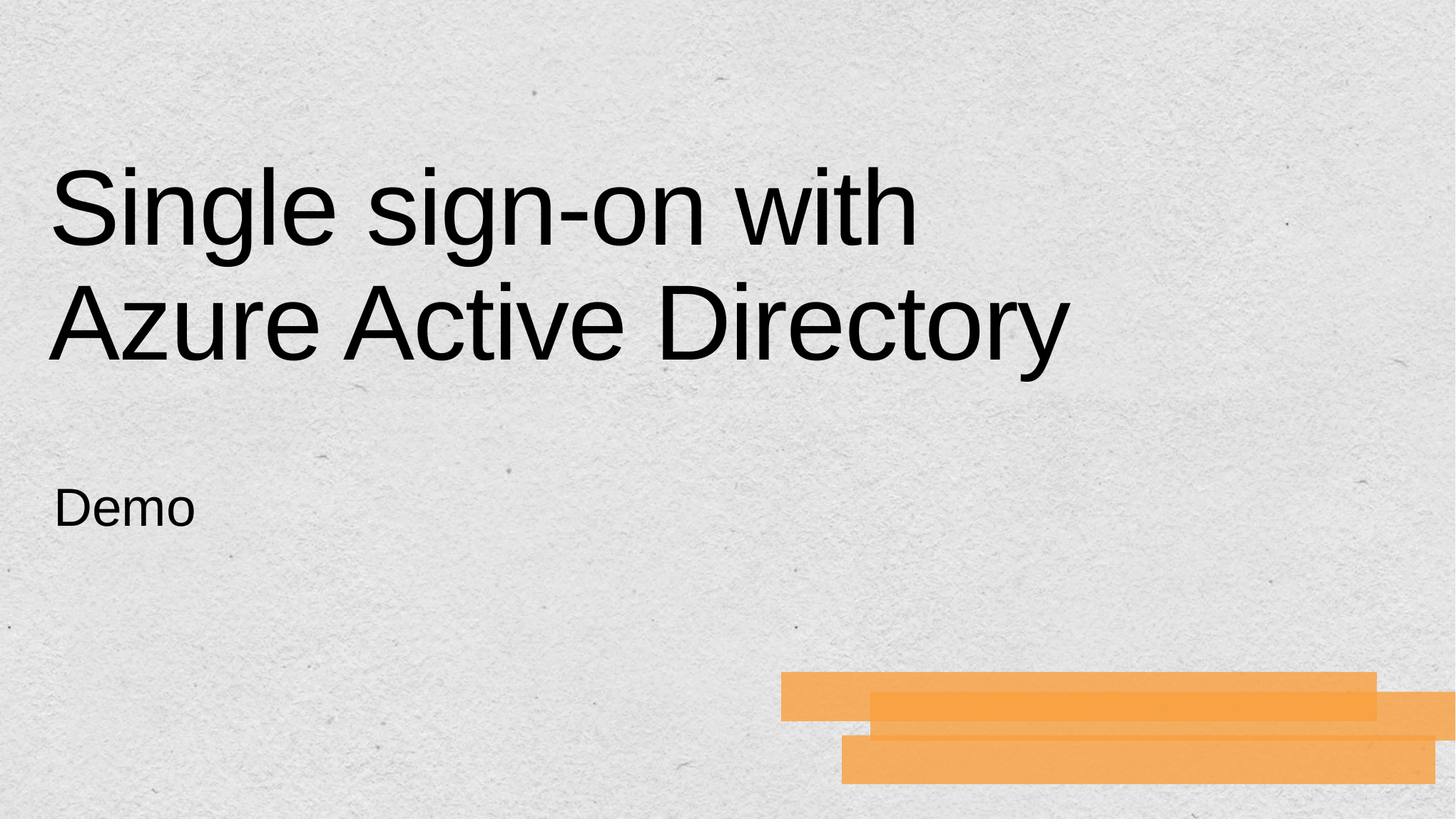

# Single sign-on with Azure Active Directory
Demo